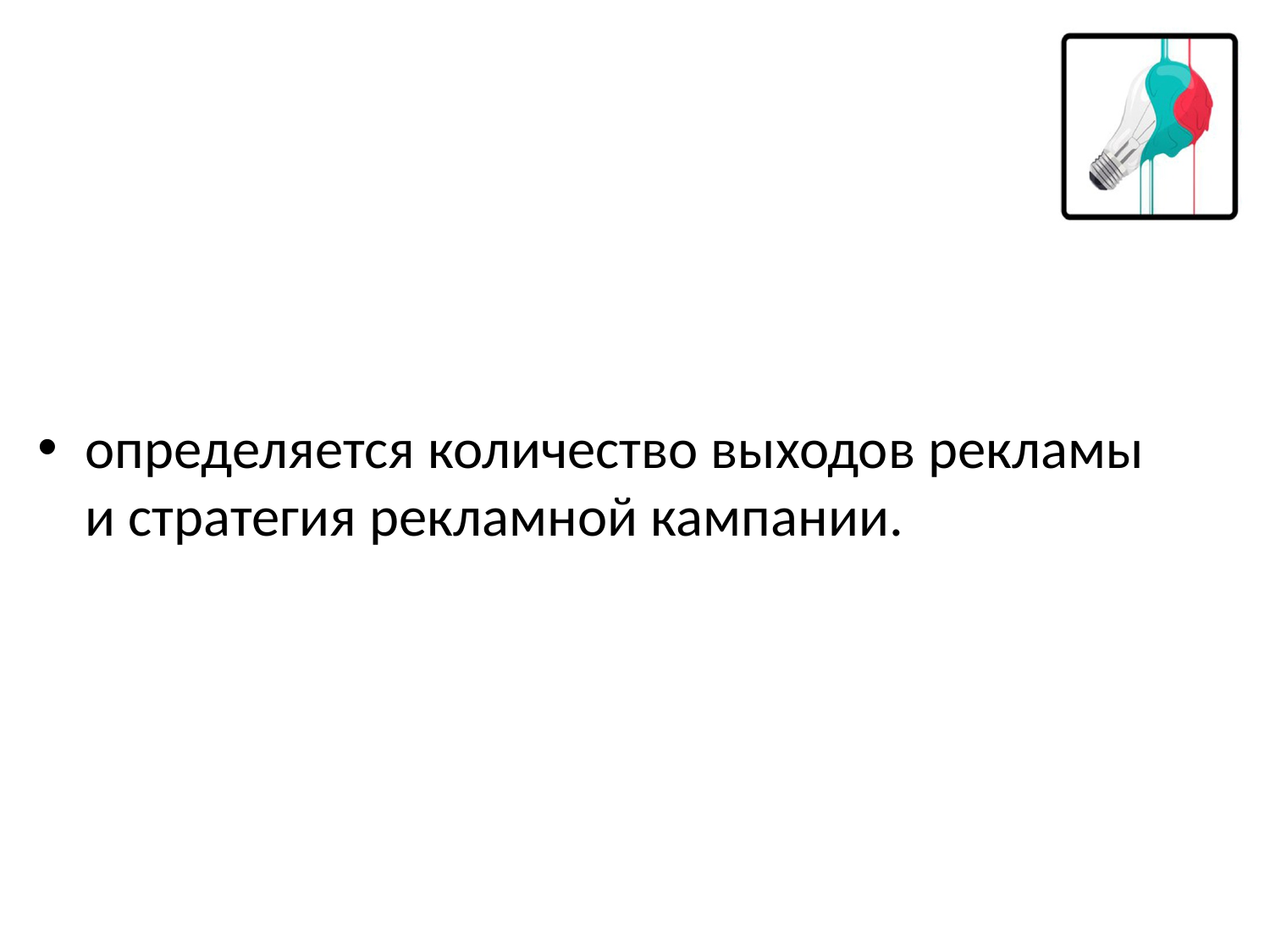

определяется количество выходов рекламы и стратегия рекламной кампании.